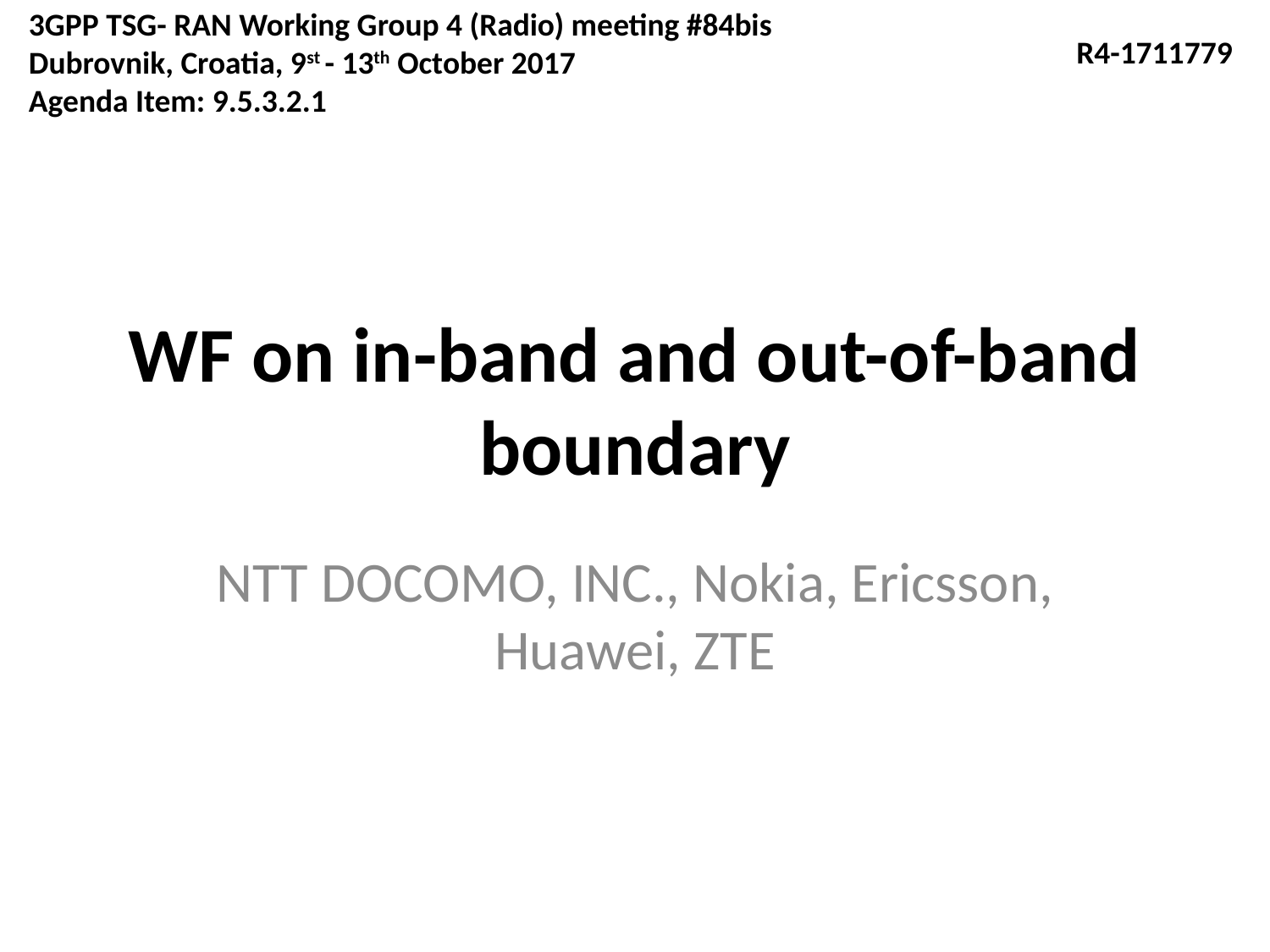

3GPP TSG- RAN Working Group 4 (Radio) meeting #84bis
Dubrovnik, Croatia, 9st - 13th October 2017
Agenda Item: 9.5.3.2.1
R4-1711779
# WF on in-band and out-of-band boundary
NTT DOCOMO, INC., Nokia, Ericsson, Huawei, ZTE